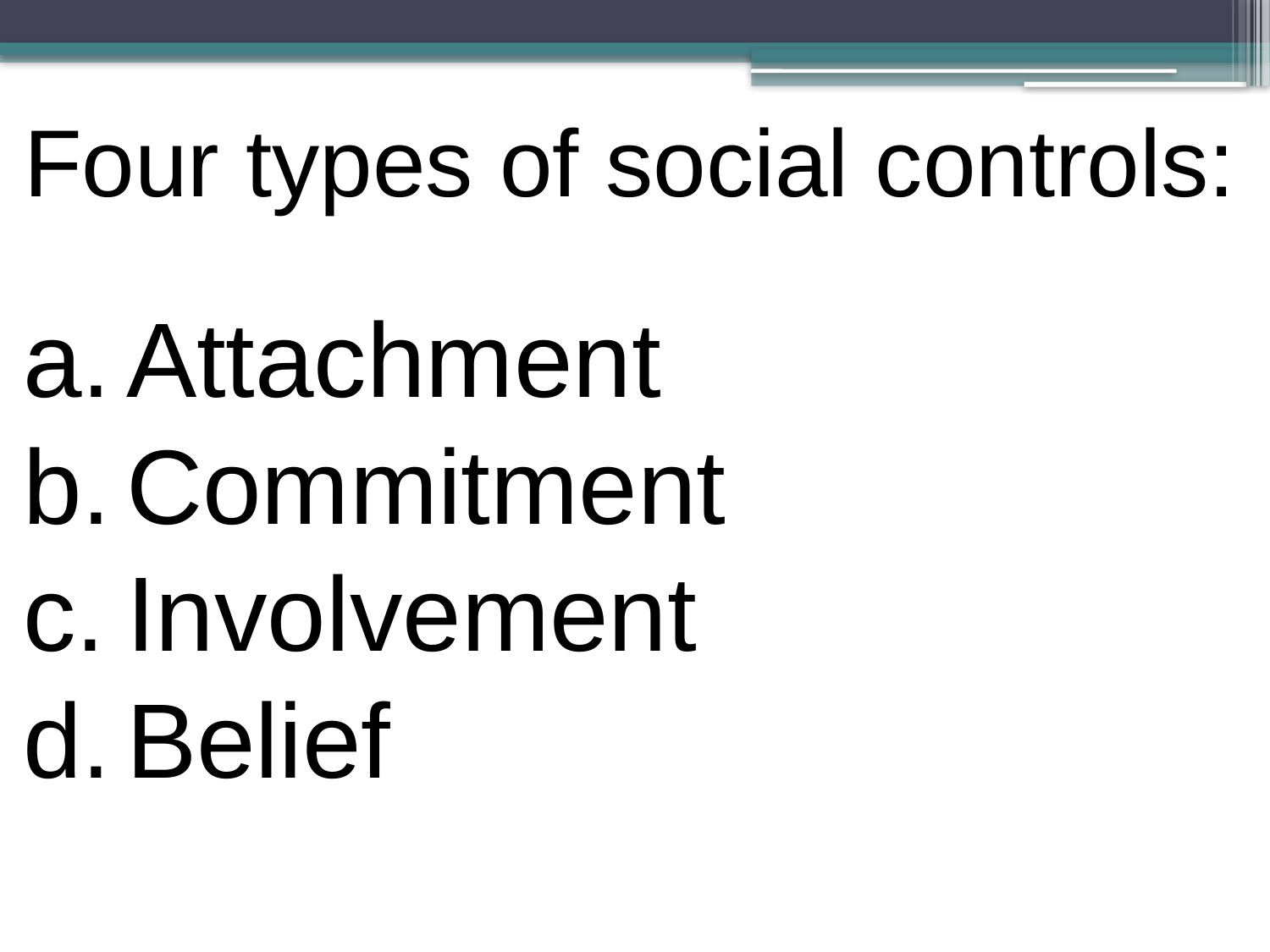

Four types of social controls:

Attachment
Commitment
Involvement
Belief